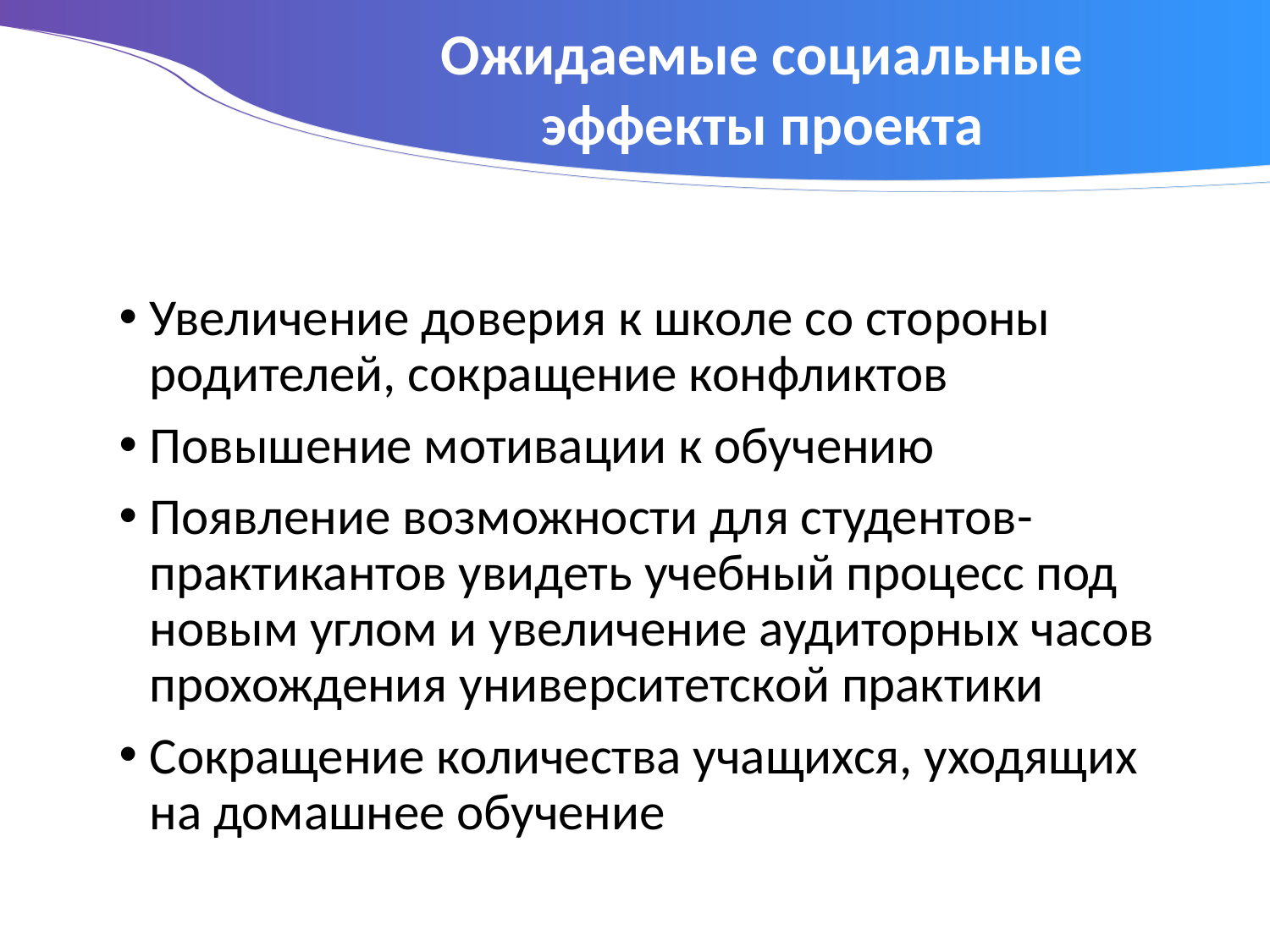

Ожидаемые социальные
эффекты проекта
Увеличение доверия к школе со стороны родителей, сокращение конфликтов
Повышение мотивации к обучению
Появление возможности для студентов-практикантов увидеть учебный процесс под новым углом и увеличение аудиторных часов прохождения университетской практики
Сокращение количества учащихся, уходящих на домашнее обучение